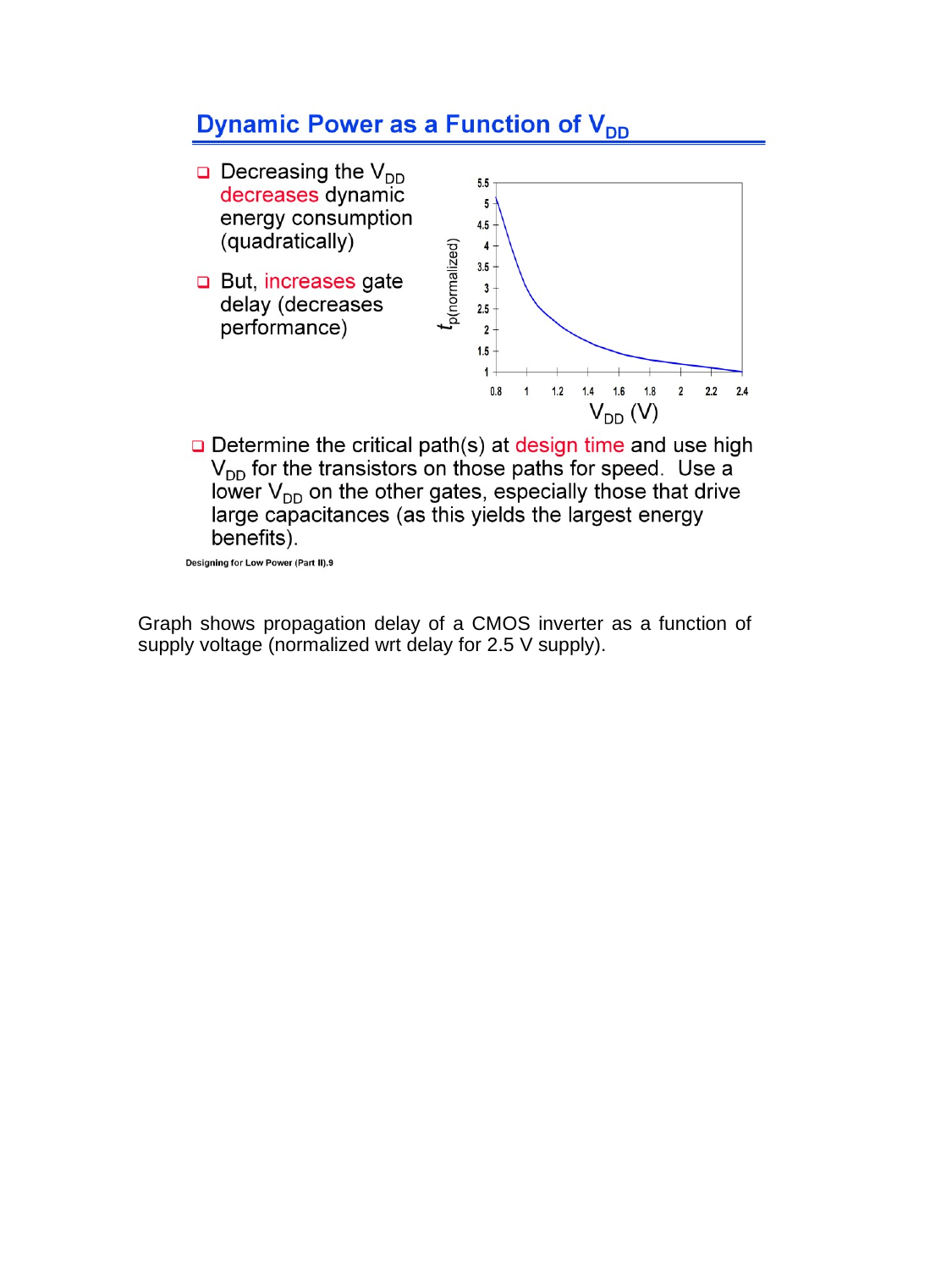

Graph shows propagation delay of a CMOS inverter as a function of supply voltage (normalized wrt delay for 2.5 V supply).